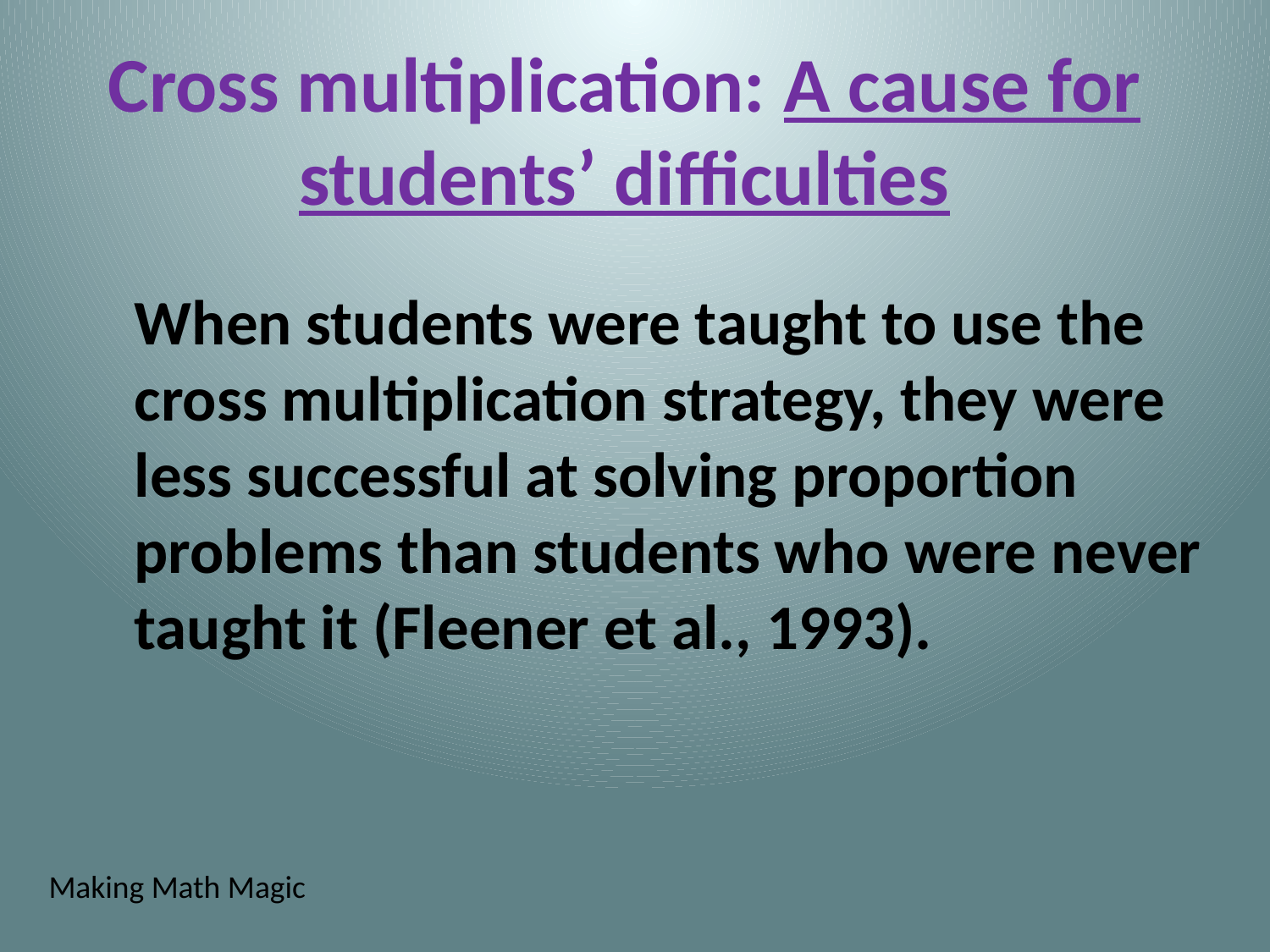

# Cross multiplication: A cause for students’ difficulties
	When students were taught to use the cross multiplication strategy, they were less successful at solving proportion problems than students who were never taught it (Fleener et al., 1993).
Making Math Magic